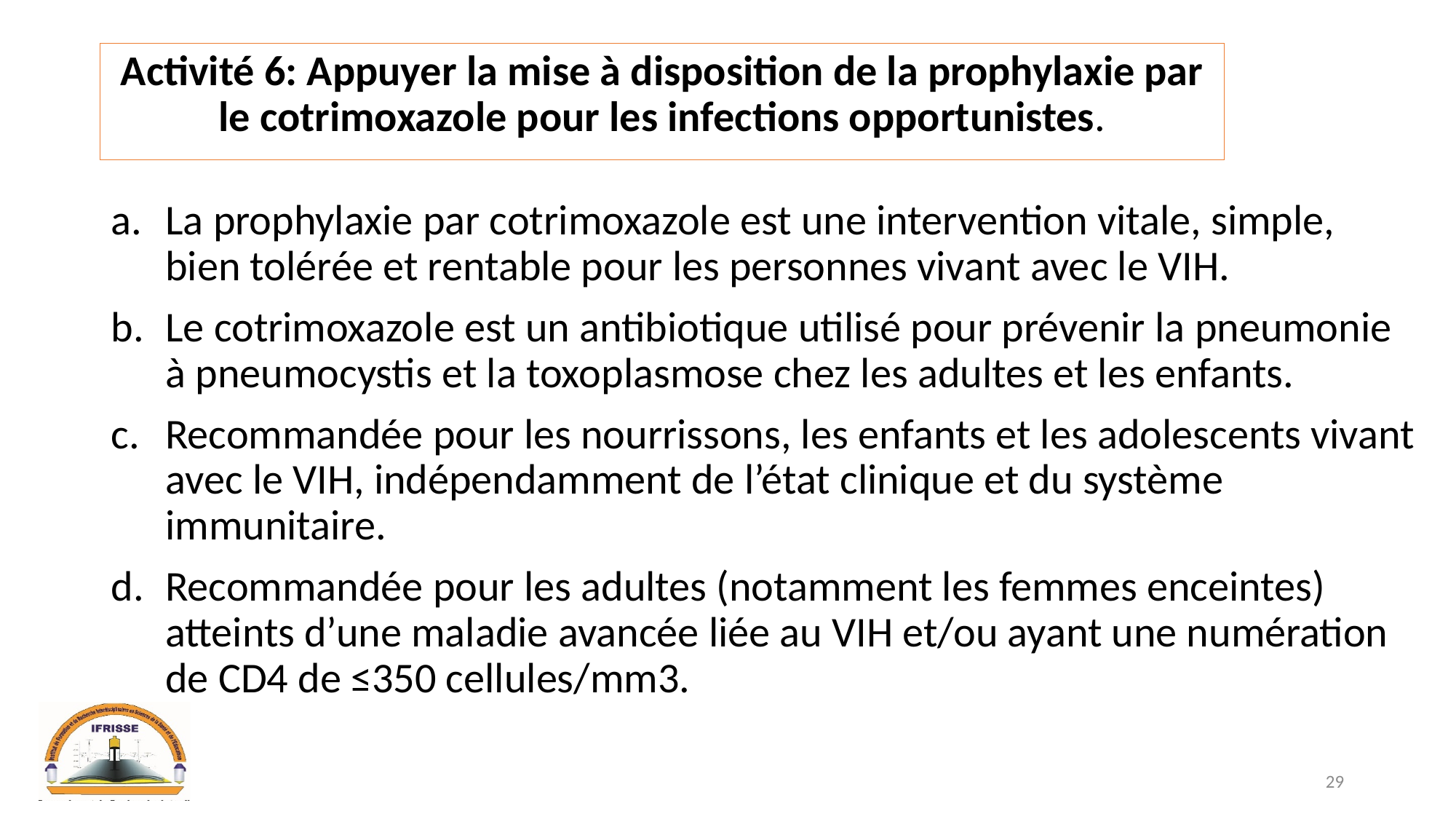

# Activité 6: Appuyer la mise à disposition de la prophylaxie par le cotrimoxazole pour les infections opportunistes.
La prophylaxie par cotrimoxazole est une intervention vitale, simple, bien tolérée et rentable pour les personnes vivant avec le VIH.
Le cotrimoxazole est un antibiotique utilisé pour prévenir la pneumonie à pneumocystis et la toxoplasmose chez les adultes et les enfants.
Recommandée pour les nourrissons, les enfants et les adolescents vivant avec le VIH, indépendamment de l’état clinique et du système immunitaire.
Recommandée pour les adultes (notamment les femmes enceintes) atteints d’une maladie avancée liée au VIH et/ou ayant une numération de CD4 de ≤350 cellules/mm3.

29